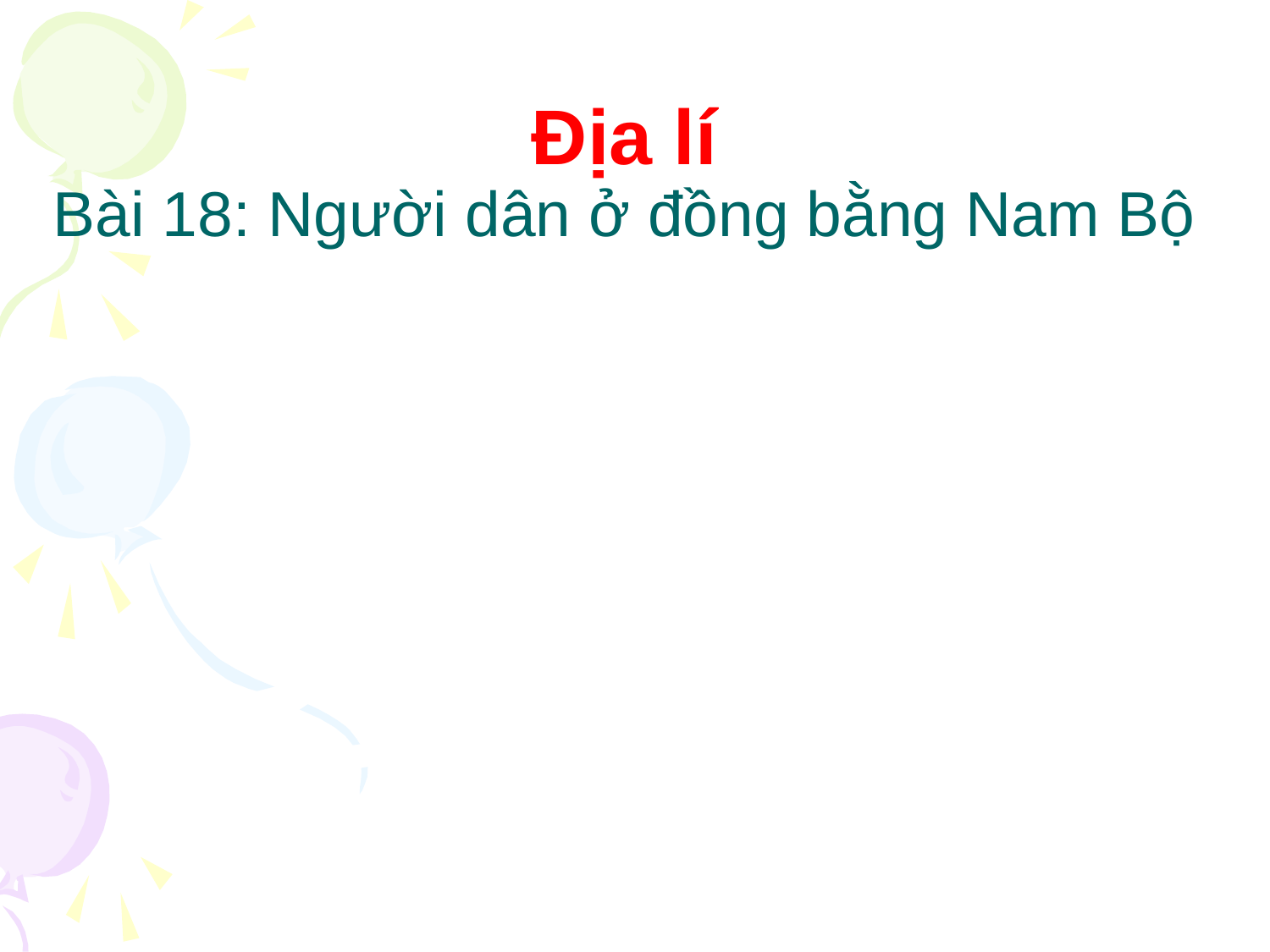

# Địa lí Bài 18: Người dân ở đồng bằng Nam Bộ